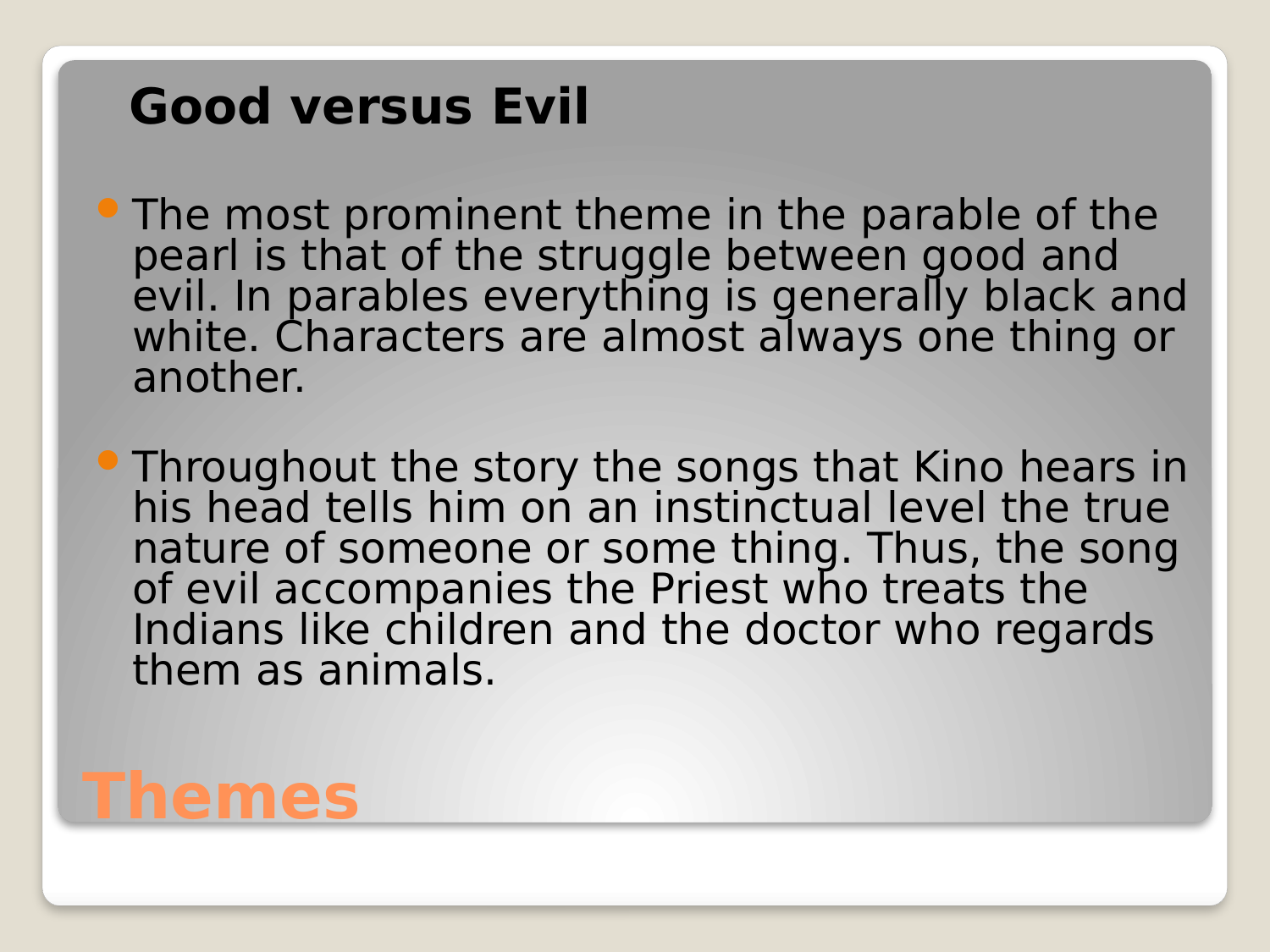

Good versus Evil
The most prominent theme in the parable of the pearl is that of the struggle between good and evil. In parables everything is generally black and white. Characters are almost always one thing or another.

Throughout the story the songs that Kino hears in his head tells him on an instinctual level the true nature of someone or some thing. Thus, the song of evil accompanies the Priest who treats the Indians like children and the doctor who regards them as animals.
# Themes